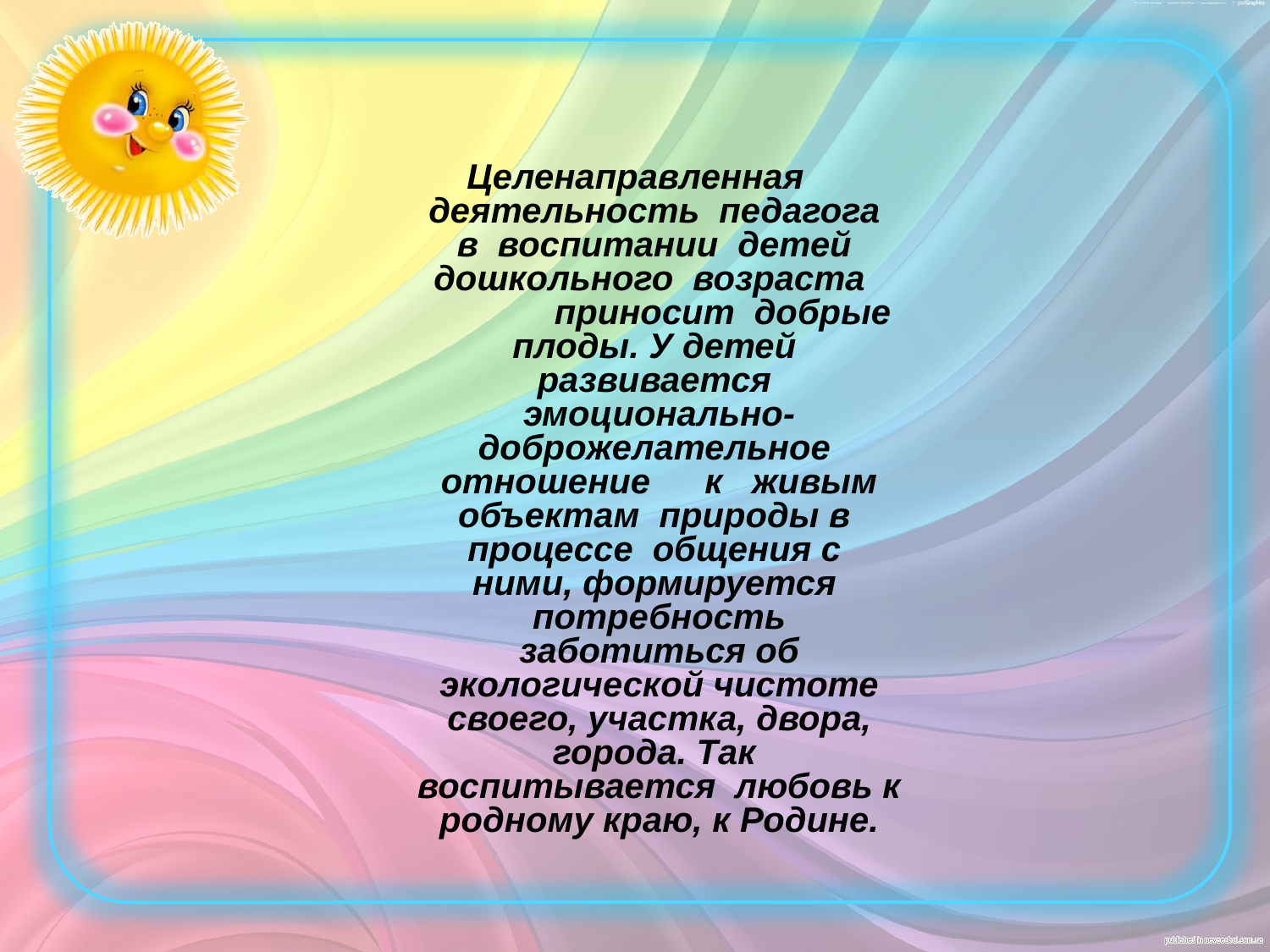

Целенаправленная деятельность  педагога  в  воспитании  детей  дошкольного  возраста  	 приносит  добрые  плоды. У детей  развивается  эмоционально- доброжелательное  отношение	 к   живым объектам  природы в  процессе  общения с  ними, формируется  потребность заботиться об экологической чистоте своего, участка, двора, города. Так  воспитывается  любовь к родному краю, к Родине.